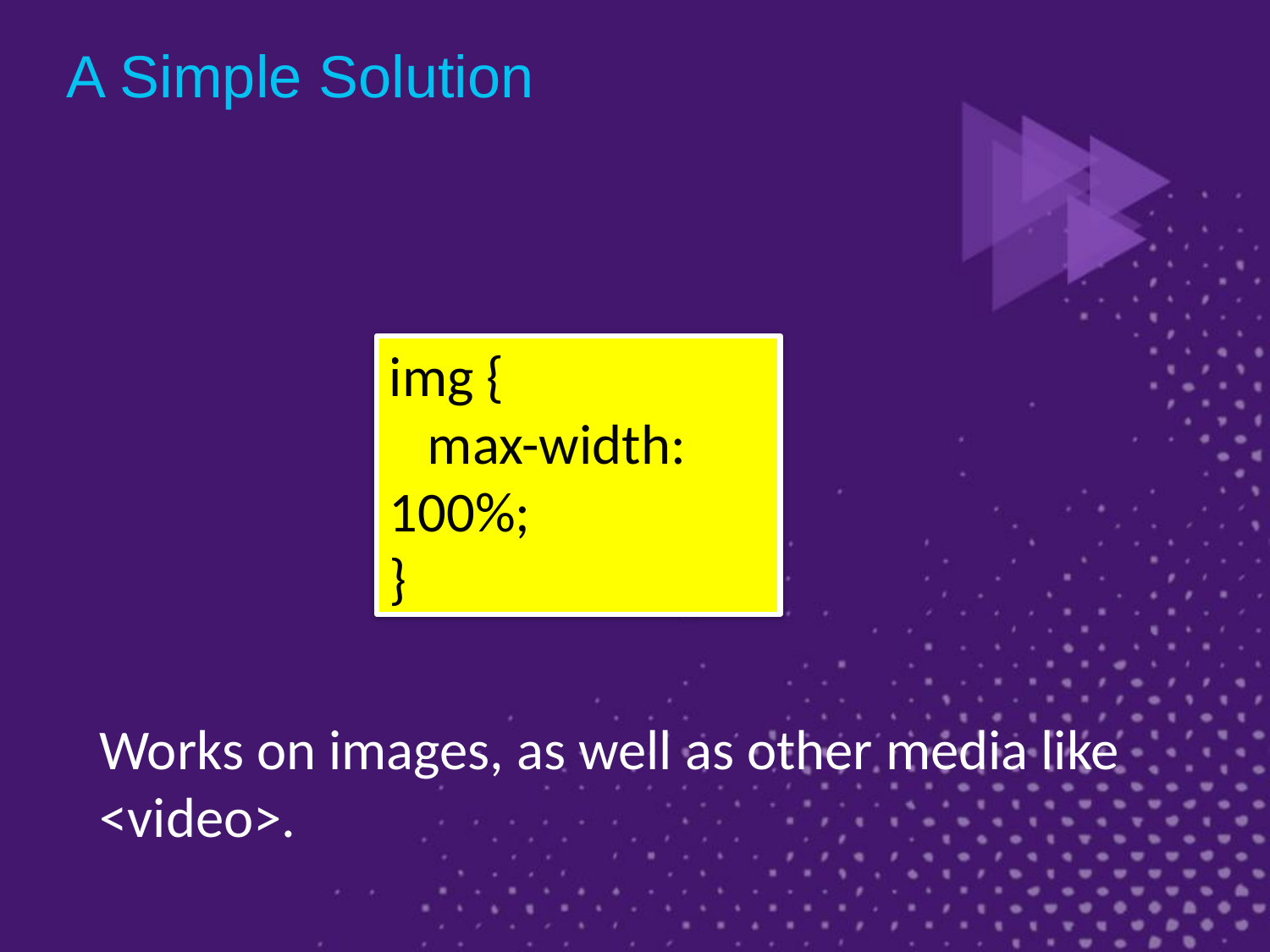

# A Simple Solution
img {
   max-width: 100%;
}
Works on images, as well as other media like <video>.